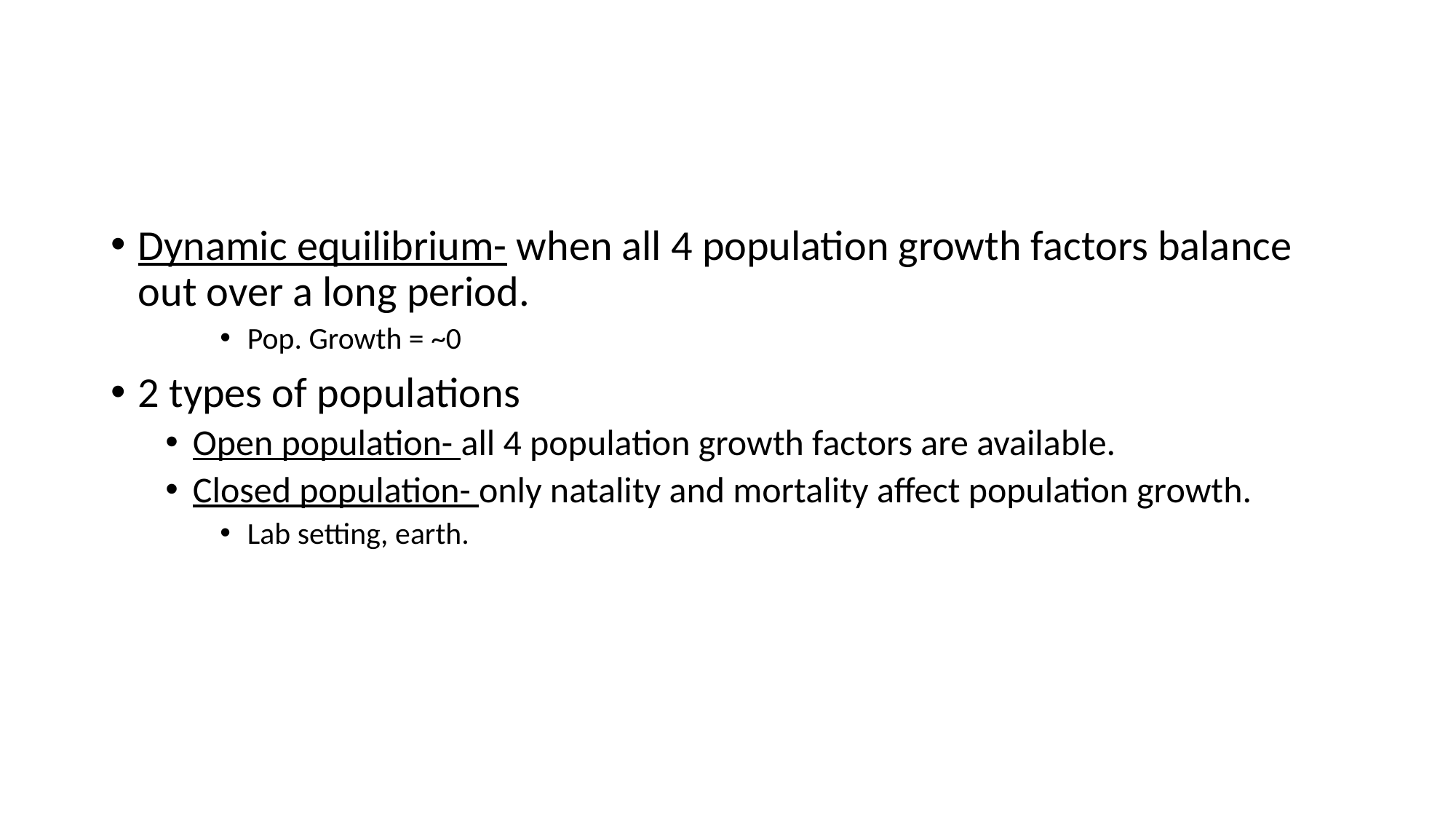

#
Dynamic equilibrium- when all 4 population growth factors balance out over a long period.
Pop. Growth = ~0
2 types of populations
Open population- all 4 population growth factors are available.
Closed population- only natality and mortality affect population growth.
Lab setting, earth.